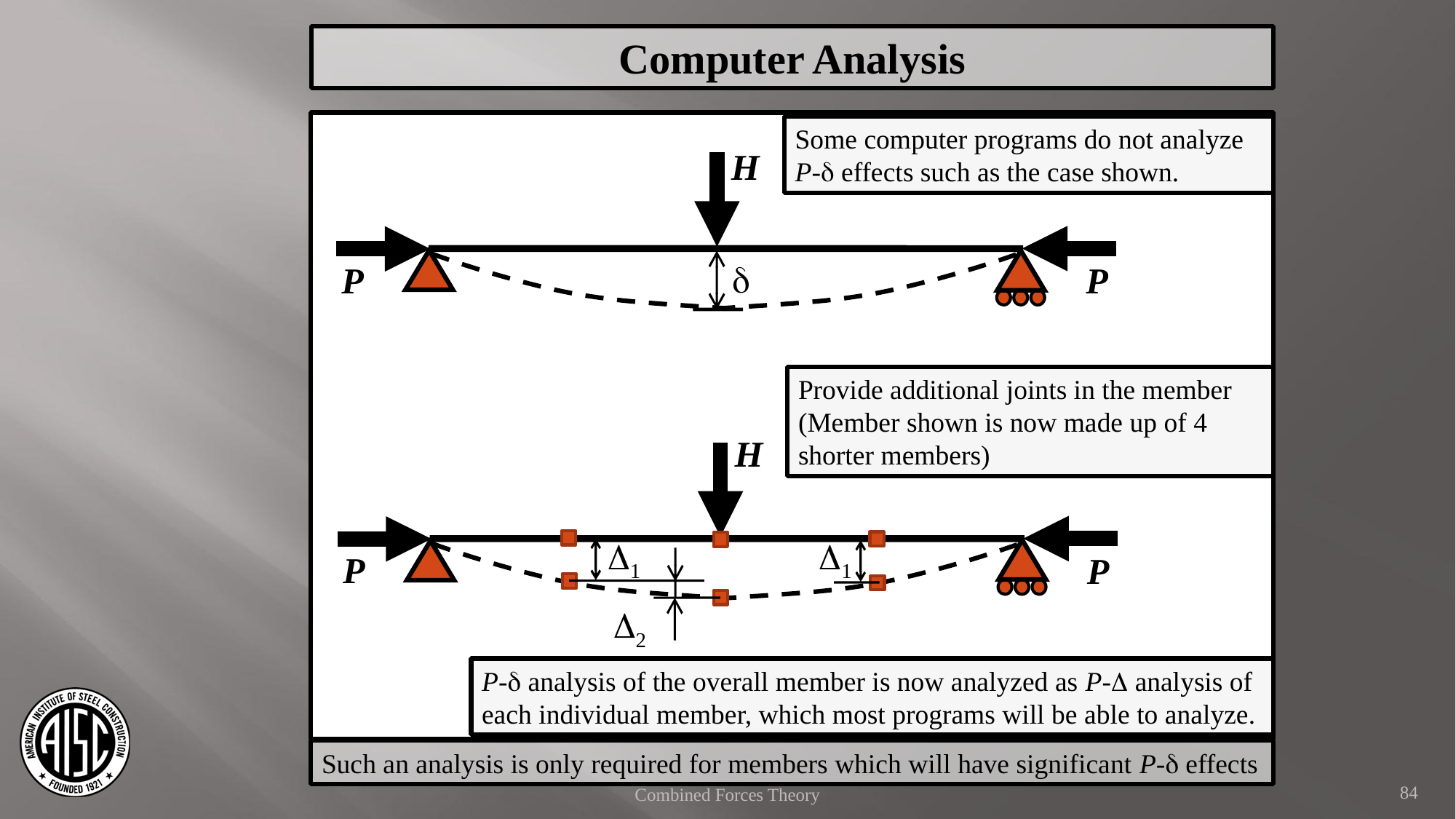

Computer Analysis

Some computer programs do not analyze P-δ effects such as the case shown.

H

δ
P
P

Provide additional joints in the member
(Member shown is now made up of 4 shorter members)

H

Δ1
Δ1

P
P

Δ2

P-δ analysis of the overall member is now analyzed as P-Δ analysis of each individual member, which most programs will be able to analyze.
Such an analysis is only required for members which will have significant P-δ effects
84
Combined Forces Theory